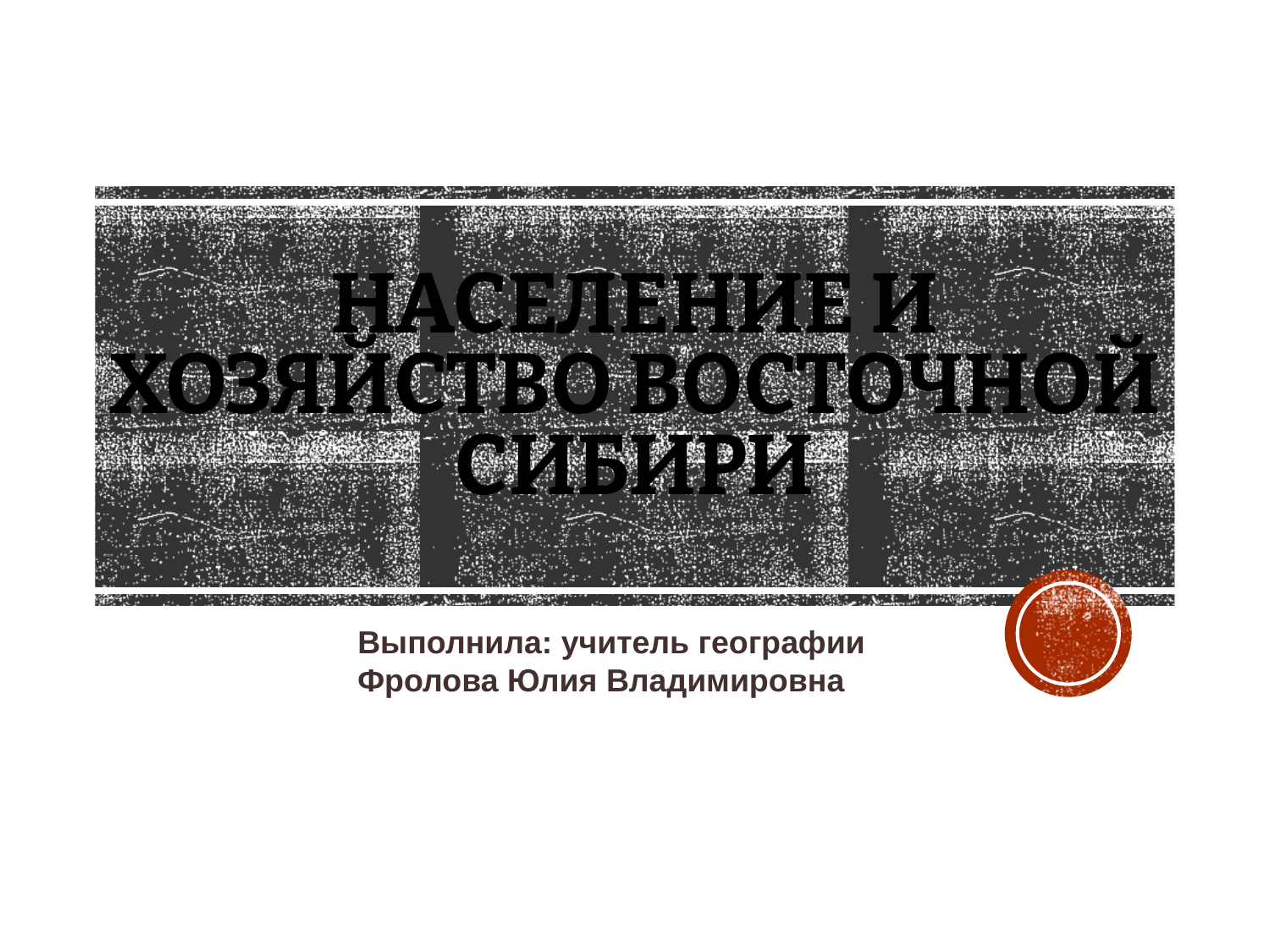

# Население и хозяйство Восточной Сибири
Выполнила: учитель географии
Фролова Юлия Владимировна